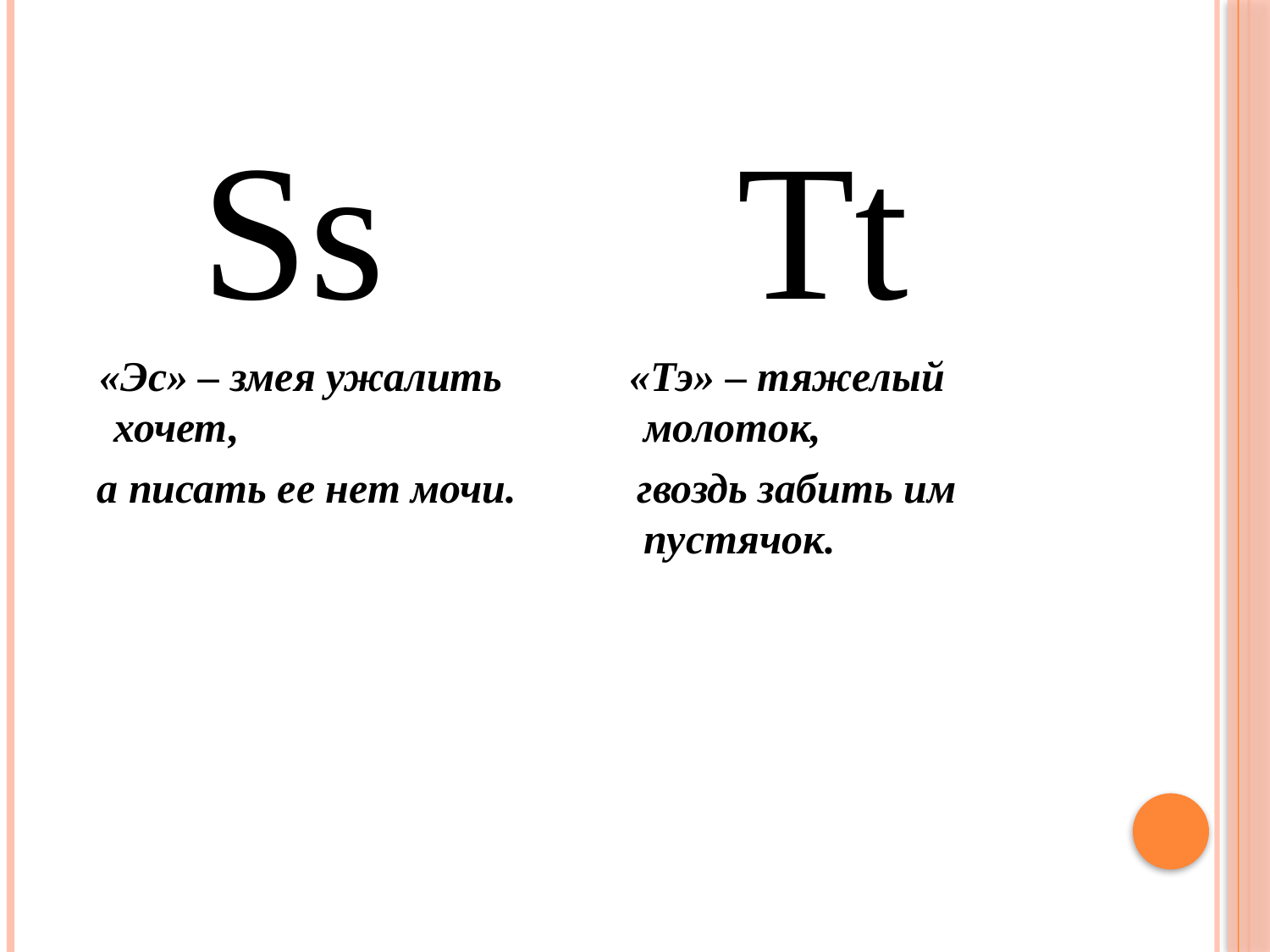

Ss
  «Эс» – змея ужалить хочет,
  а писать ее нет мочи.

Tt
  «Тэ» – тяжелый молоток,
   гвоздь забить им пустячок.